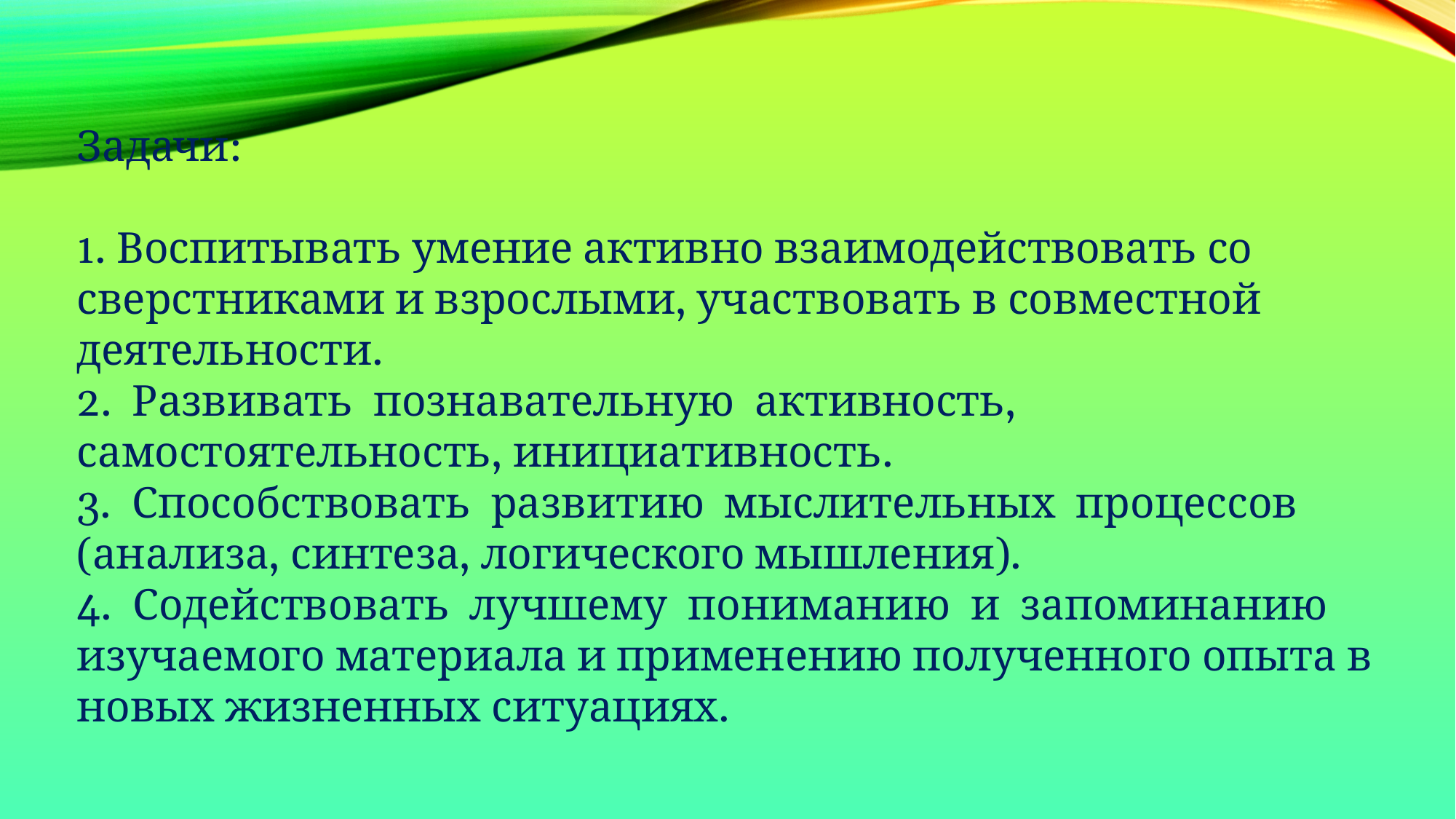

Задачи:

1. Воспитывать умение активно взаимодействовать со сверстниками и взрослыми, участвовать в совместной деятельности.
2.  Развивать  познавательную  активность,  самостоятельность, инициативность.
3.  Способствовать  развитию  мыслительных  процессов  (анализа, синтеза, логического мышления).
4.  Содействовать  лучшему  пониманию  и  запоминанию  изучаемого материала и применению полученного опыта в новых жизненных ситуациях.